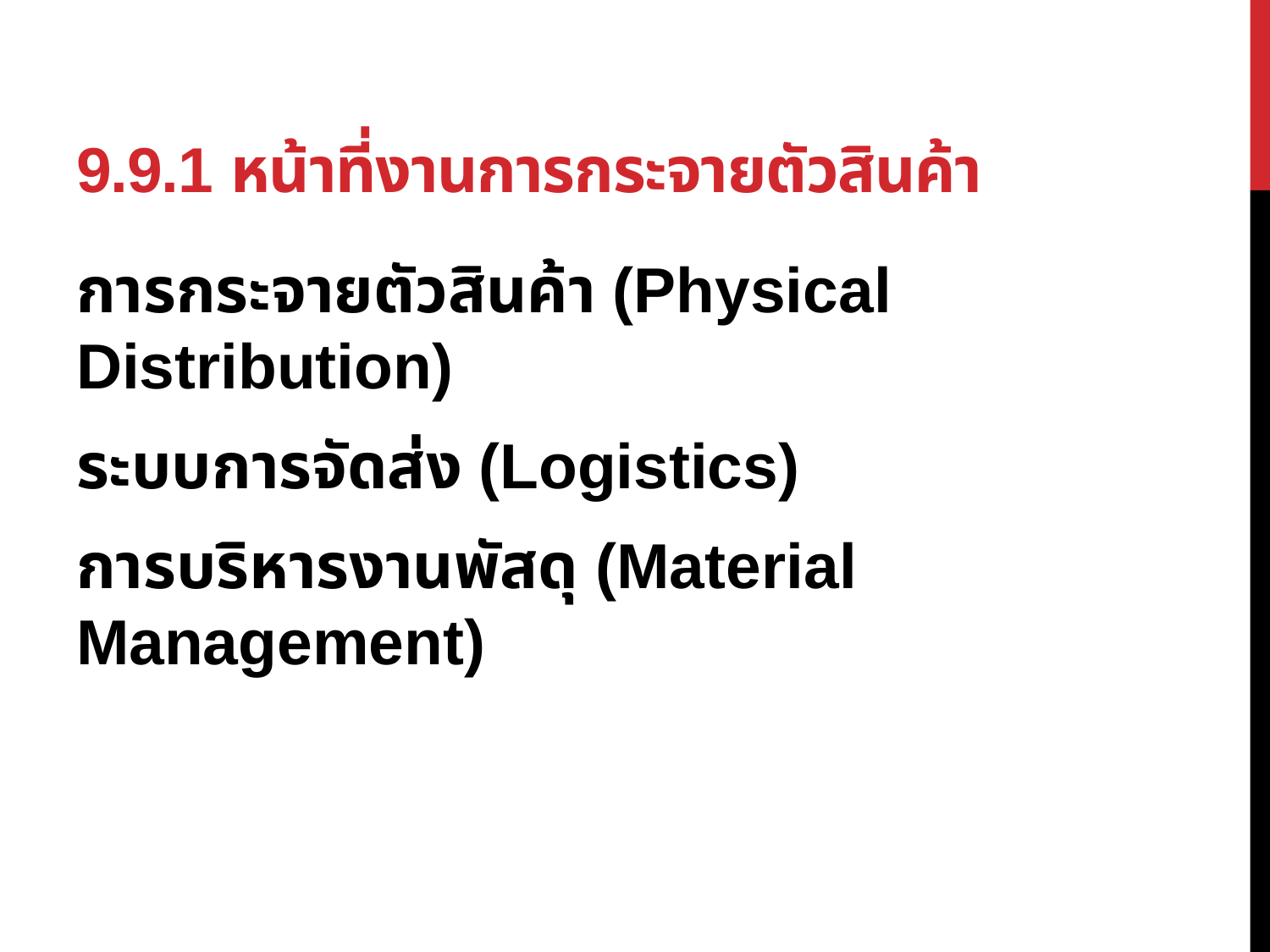

# 9.9.1 หน้าที่งานการกระจายตัวสินค้า
การกระจายตัวสินค้า (Physical Distribution)
ระบบการจัดส่ง (Logistics)
การบริหารงานพัสดุ (Material Management)